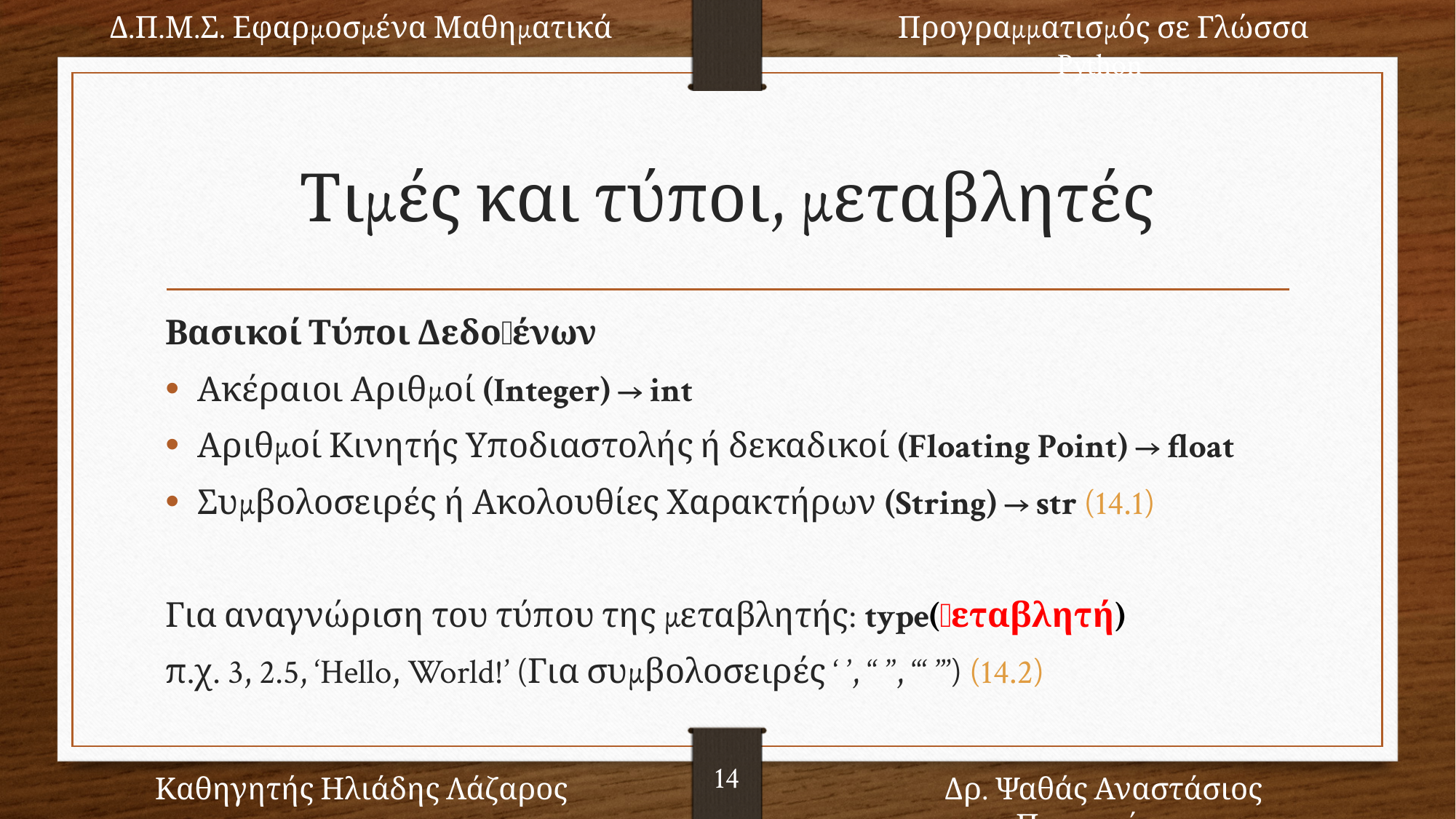

Δ.Π.Μ.Σ. Εφαρμοσμένα Μαθηματικά
Προγραμματισμός σε Γλώσσα Python
14
Καθηγητής Ηλιάδης Λάζαρος
Δρ. Ψαθάς Αναστάσιος Παναγιώτης
# Τιμές και τύποι, μεταβλητές
Βασικοί Τύποι Δεδομένων
Ακέραιοι Αριθμοί (Integer) → int
Αριθμοί Κινητής Υποδιαστολής ή δεκαδικοί (Floating Point) → float
Συμβολοσειρές ή Ακολουθίες Χαρακτήρων (String) → str (14.1)

Για αναγνώριση του τύπου της μεταβλητής: type(μεταβλητή)
π.χ. 3, 2.5, ‘Hello, World!’ (Για συμβολοσειρές ‘ ’, ‘‘ ’’, ‘‘‘ ’’’) (14.2)